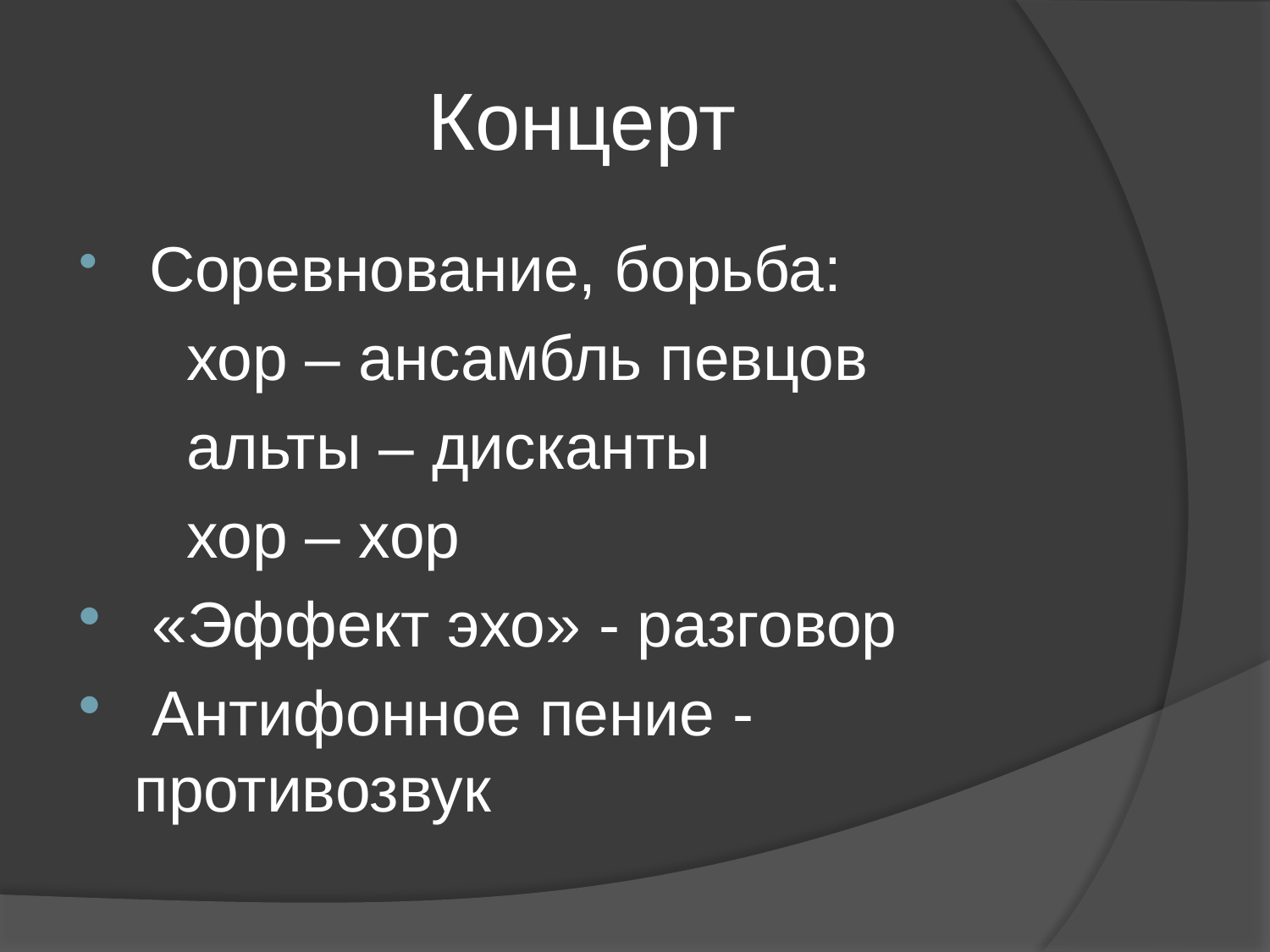

# Концерт
 Соревнование, борьба:
      хор – ансамбль певцов
      альты – дисканты
      хор – хор
 «Эффект эхо» - разговор
 Антифонное пение - противозвук